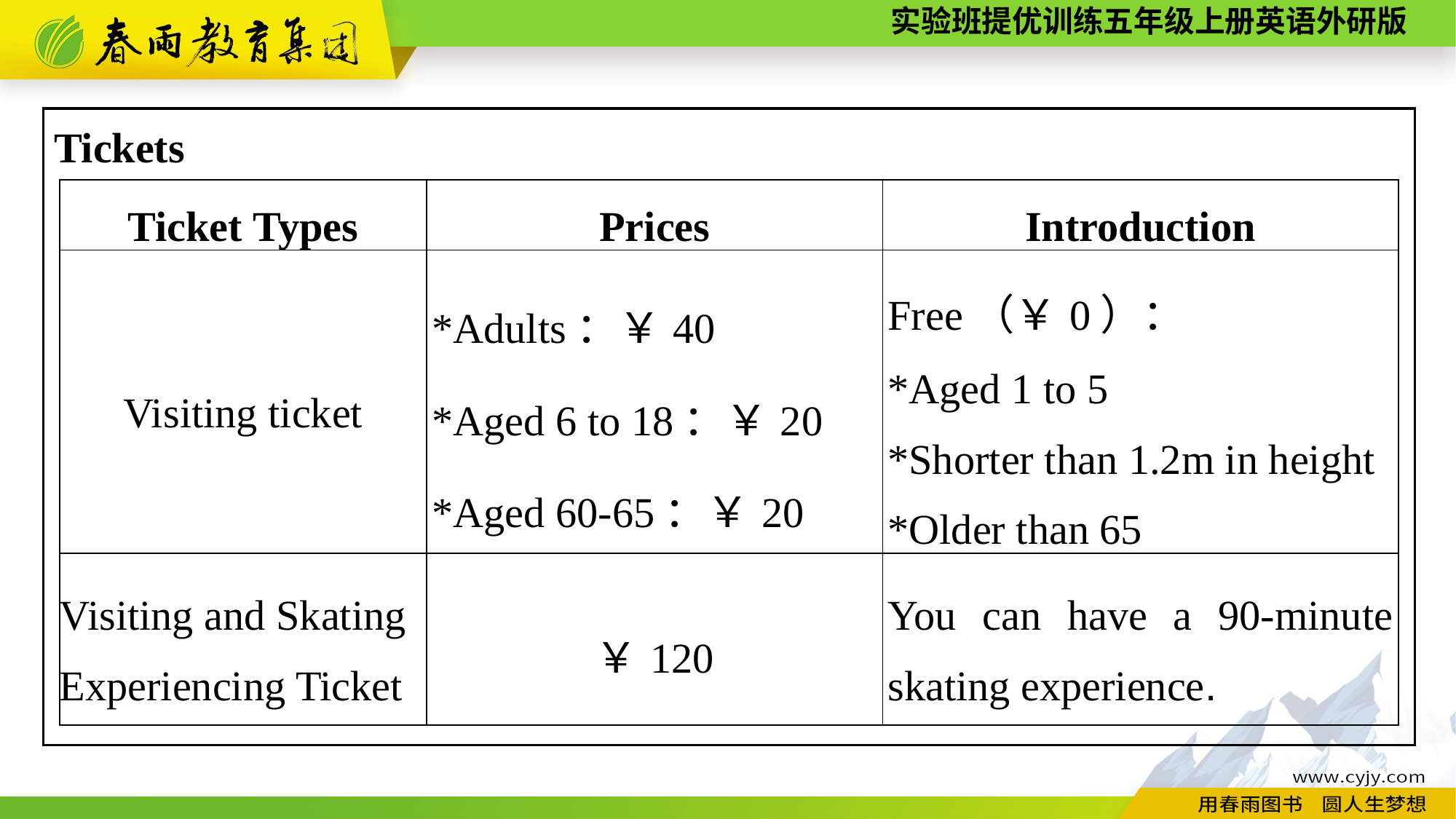

Tickets

| Ticket Types | Prices | Introduction |
| --- | --- | --- |
| Visiting ticket | \*Adults：￥40 \*Aged 6 to 18：￥20 \*Aged 60-65：￥20 | Free（￥0）： \*Aged 1 to 5 \*Shorter than 1.2m in height \*Older than 65 |
| Visiting and Skating Experiencing Ticket | ￥120 | You can have a 90-minute skating experience. |